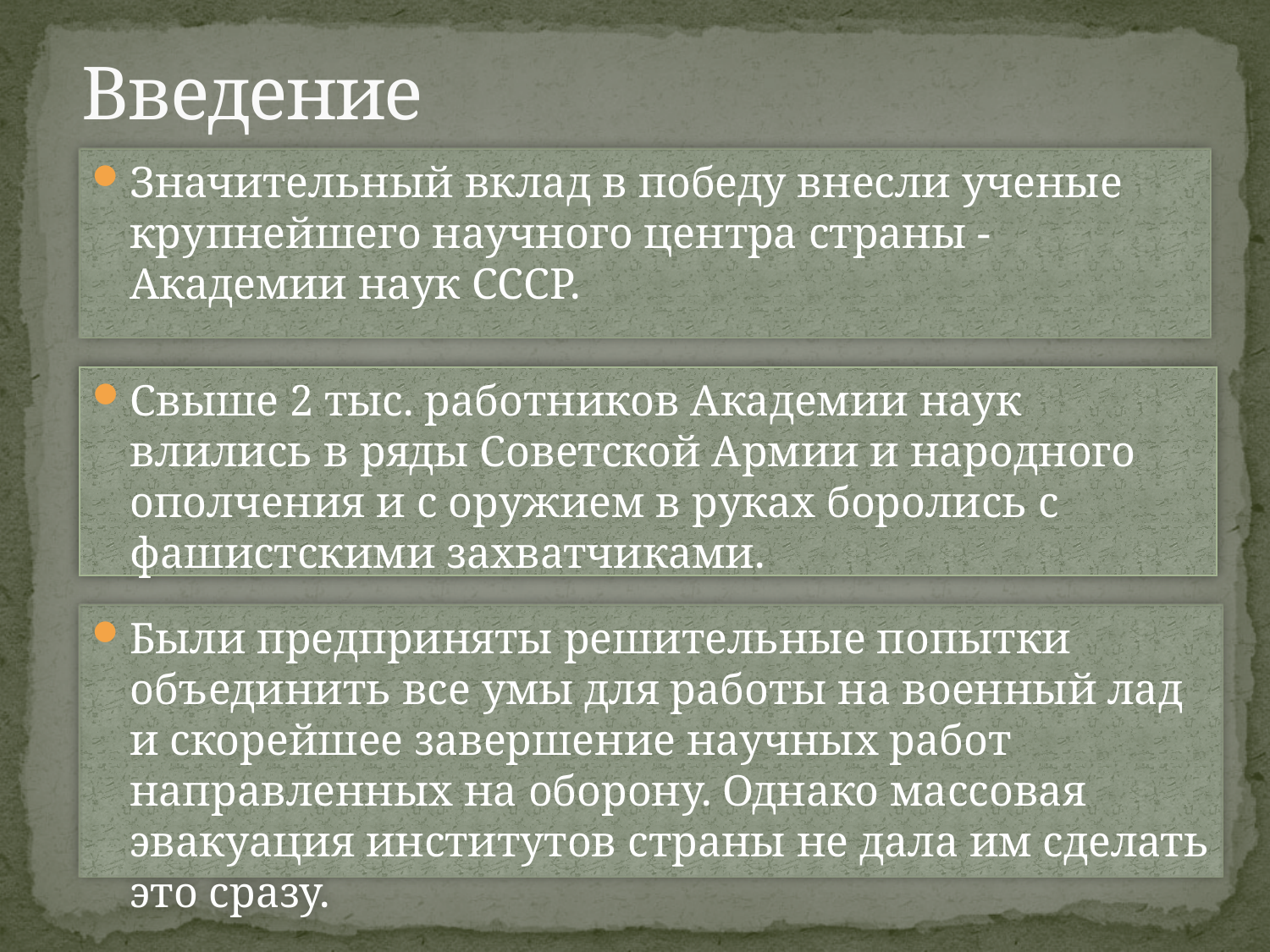

# Введение
Значительный вклад в победу внесли ученые крупнейшего научного центра страны - Академии наук СССР.

Свыше 2 тыс. работников Академии наук влились в ряды Советской Армии и народного ополчения и с оружием в руках боролись с фашистскими захватчиками.

Были предприняты решительные попытки объединить все умы для работы на военный лад и скорейшее завершение научных работ направленных на оборону. Однако массовая эвакуация институтов страны не дала им сделать это сразу.